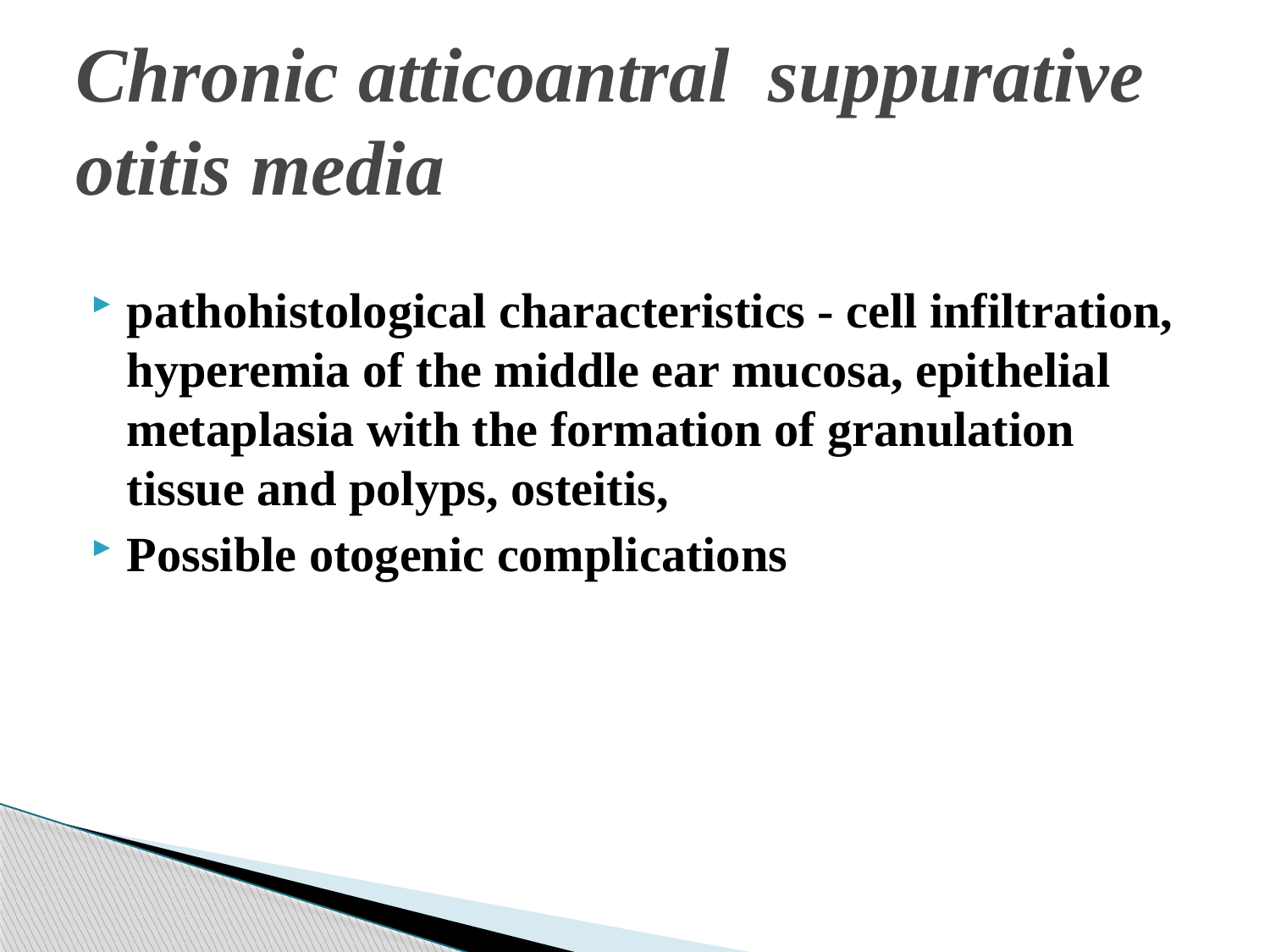

# Chronic atticoantral  suppurative otitis media

pathohistological characteristics - cell infiltration, hyperemia of the middle ear mucosa, epithelial metaplasia with the formation of granulation tissue and polyps, osteitis,
Possible otogenic complications